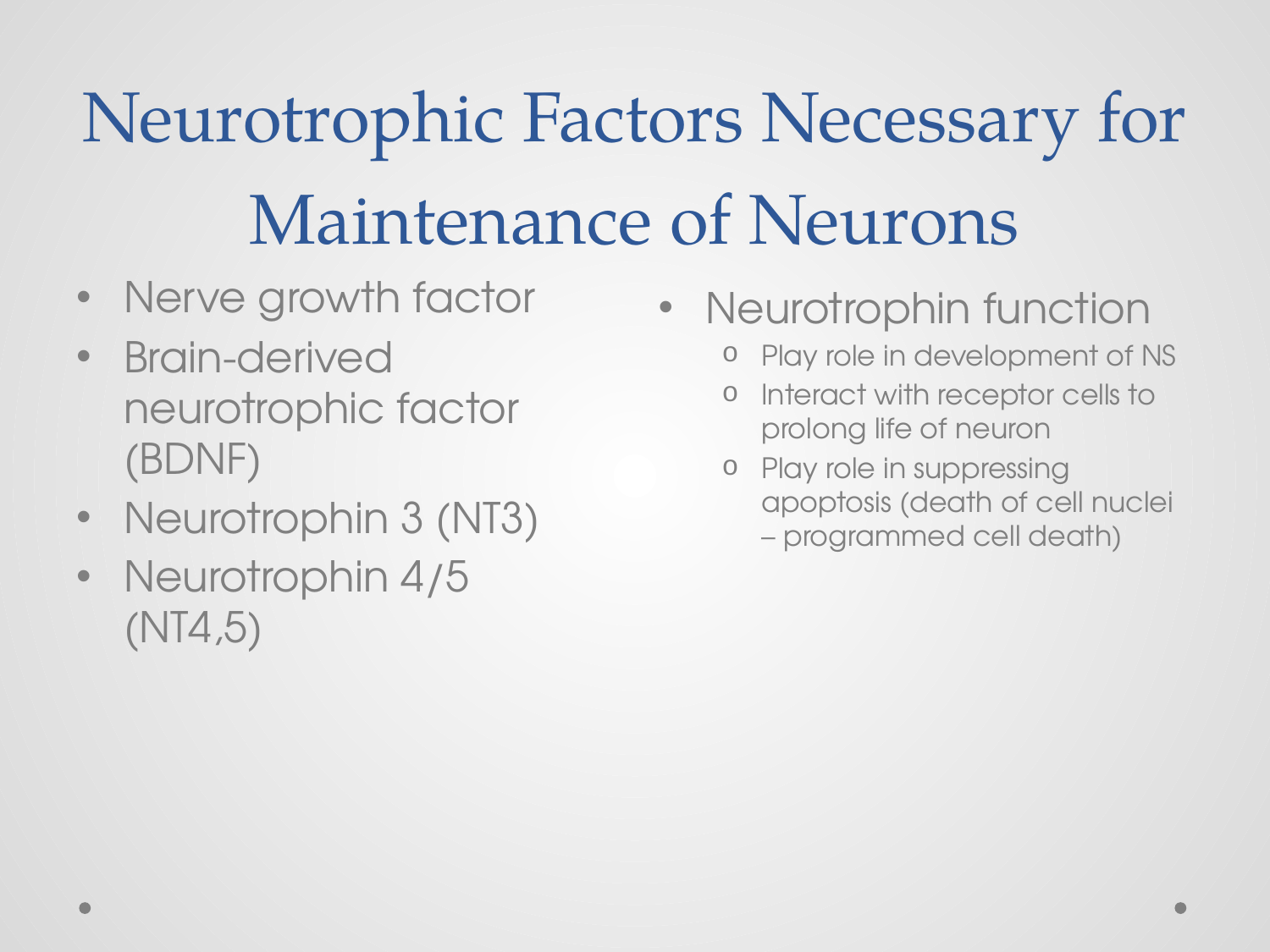

# Neurotrophic Factors Necessary for Maintenance of Neurons
Nerve growth factor
Brain-derived neurotrophic factor (BDNF)
Neurotrophin 3 (NT3)
Neurotrophin 4/5 (NT4,5)
Neurotrophin function
Play role in development of NS
Interact with receptor cells to prolong life of neuron
Play role in suppressing apoptosis (death of cell nuclei – programmed cell death)